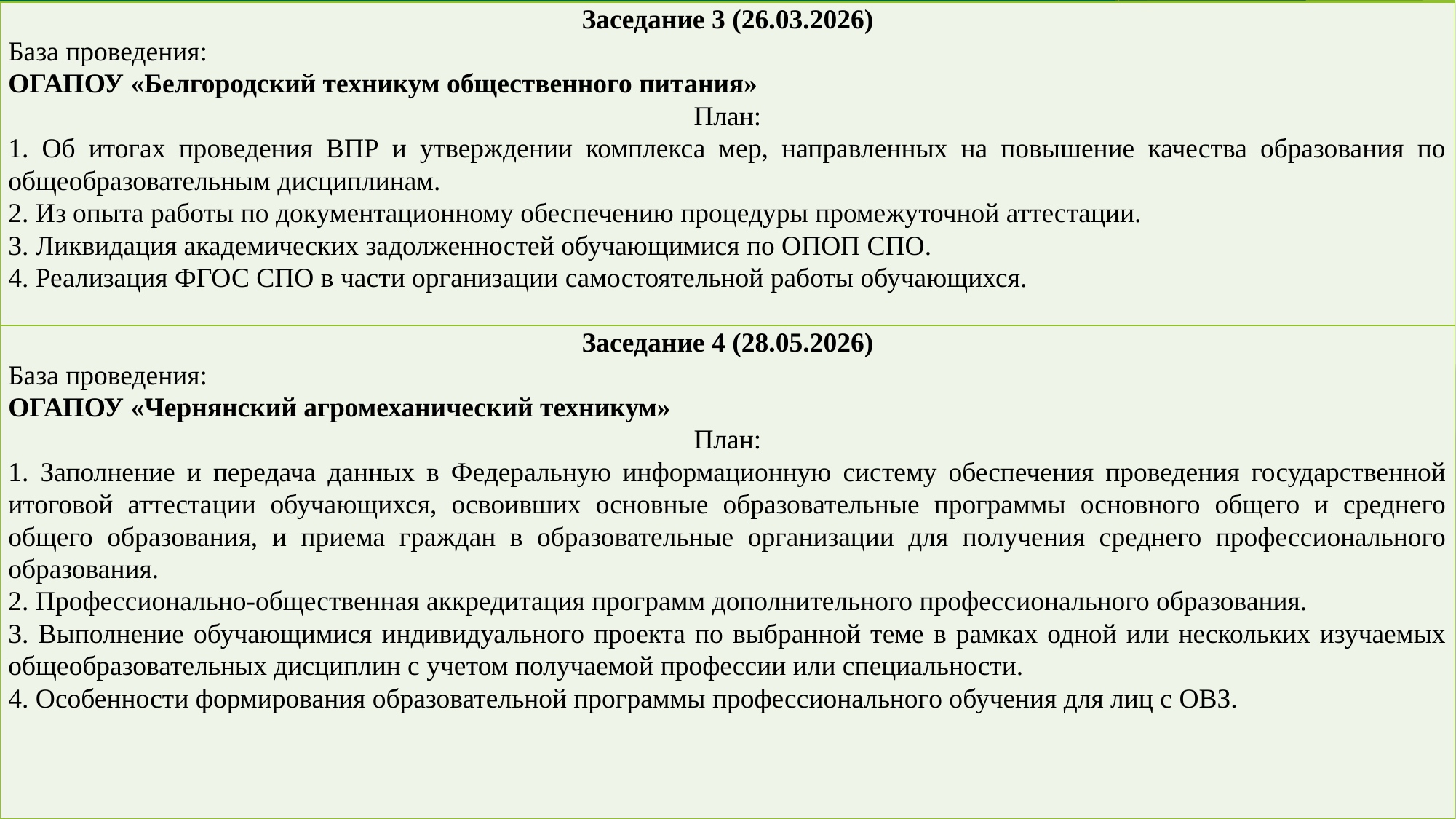

| Заседание 3 (26.03.2026) База проведения: ОГАПОУ «Белгородский техникум общественного питания» План: 1. Об итогах проведения ВПР и утверждении комплекса мер, направленных на повышение качества образования по общеобразовательным дисциплинам. 2. Из опыта работы по документационному обеспечению процедуры промежуточной аттестации. 3. Ликвидация академических задолженностей обучающимися по ОПОП СПО. 4. Реализация ФГОС СПО в части организации самостоятельной работы обучающихся. |
| --- |
| Заседание 4 (28.05.2026) База проведения: ОГАПОУ «Чернянский агромеханический техникум» План: 1. Заполнение и передача данных в Федеральную информационную систему обеспечения проведения государственной итоговой аттестации обучающихся, освоивших основные образовательные программы основного общего и среднего общего образования, и приема граждан в образовательные организации для получения среднего профессионального образования. 2. Профессионально-общественная аккредитация программ дополнительного профессионального образования. 3. Выполнение обучающимися индивидуального проекта по выбранной теме в рамках одной или нескольких изучаемых общеобразовательных дисциплин с учетом получаемой профессии или специальности. 4. Особенности формирования образовательной программы профессионального обучения для лиц с ОВЗ. |
| --- |